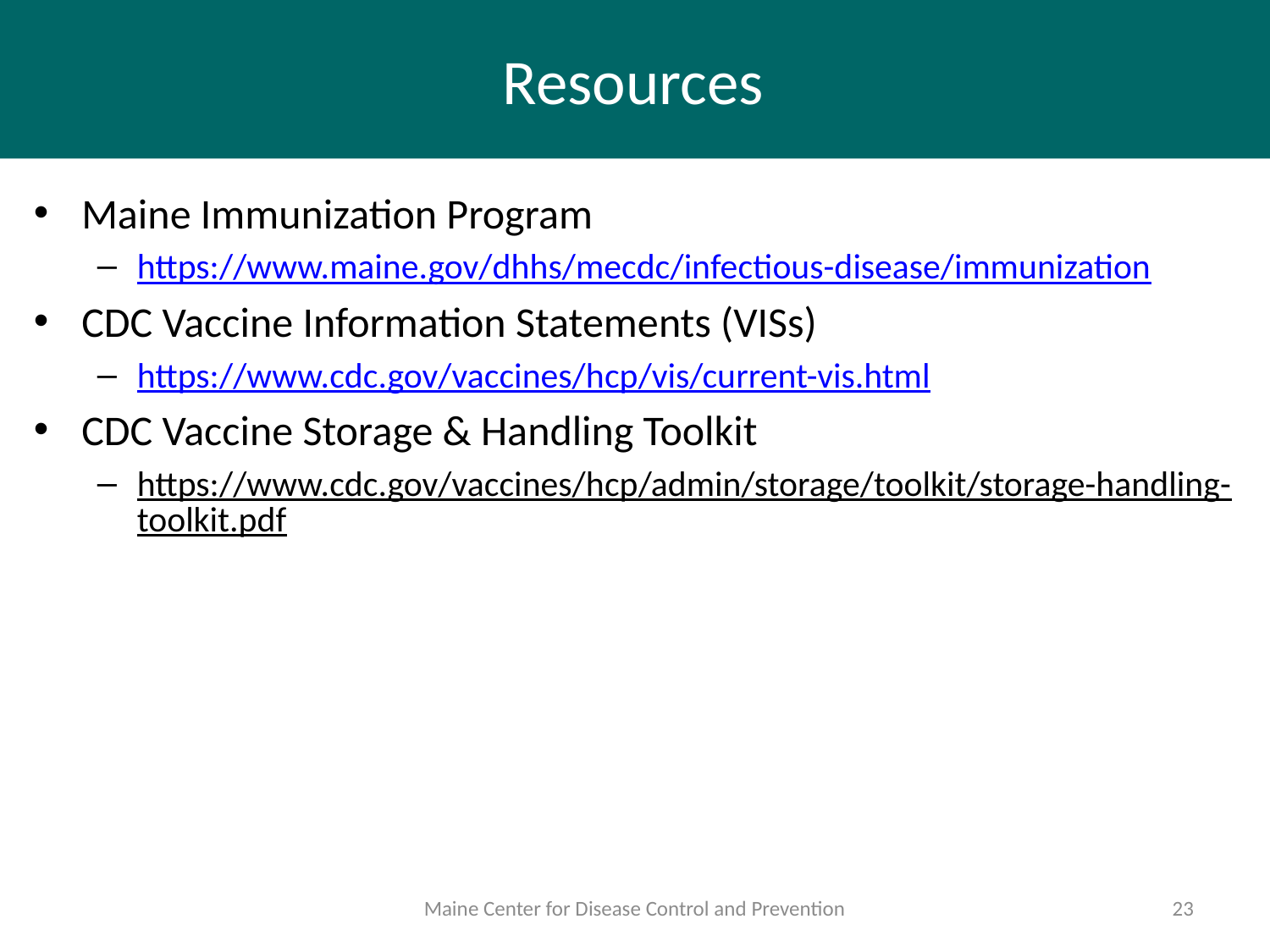

# Resources
Maine Immunization Program
https://www.maine.gov/dhhs/mecdc/infectious-disease/immunization
CDC Vaccine Information Statements (VISs)
https://www.cdc.gov/vaccines/hcp/vis/current-vis.html
CDC Vaccine Storage & Handling Toolkit
https://www.cdc.gov/vaccines/hcp/admin/storage/toolkit/storage-handling-toolkit.pdf

Maine Center for Disease Control and Prevention
23